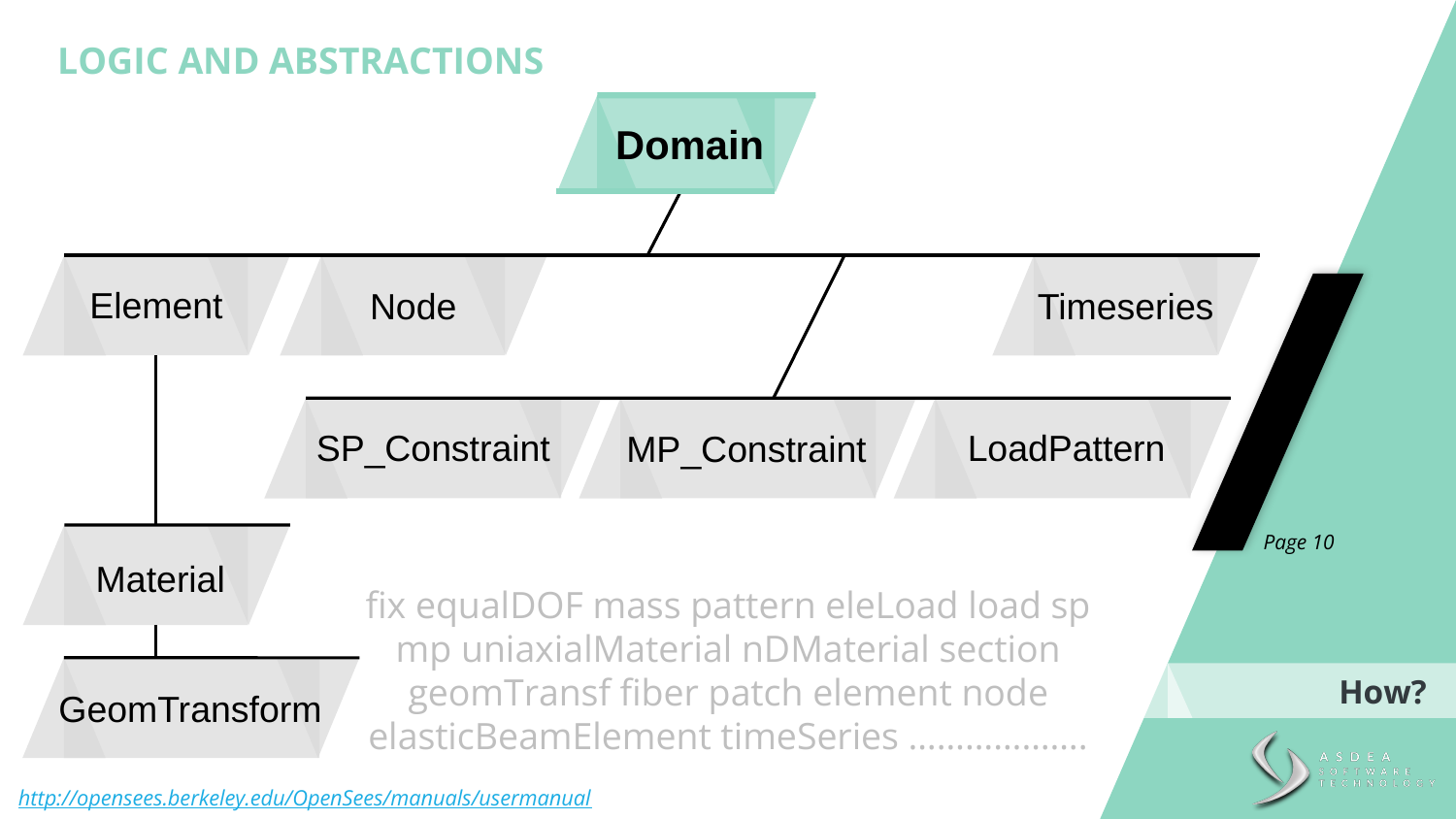

LOGIC AND ABSTRACTIONS

Domain

Element
Node
Timeseries

SP_Constraint
LoadPattern
MP_Constraint
Page 10

Material
fix equalDOF mass pattern eleLoad load sp mp uniaxialMaterial nDMaterial section geomTransf fiber patch element node elasticBeamElement timeSeries ……………….

How?

GeomTransform
http://opensees.berkeley.edu/OpenSees/manuals/usermanual